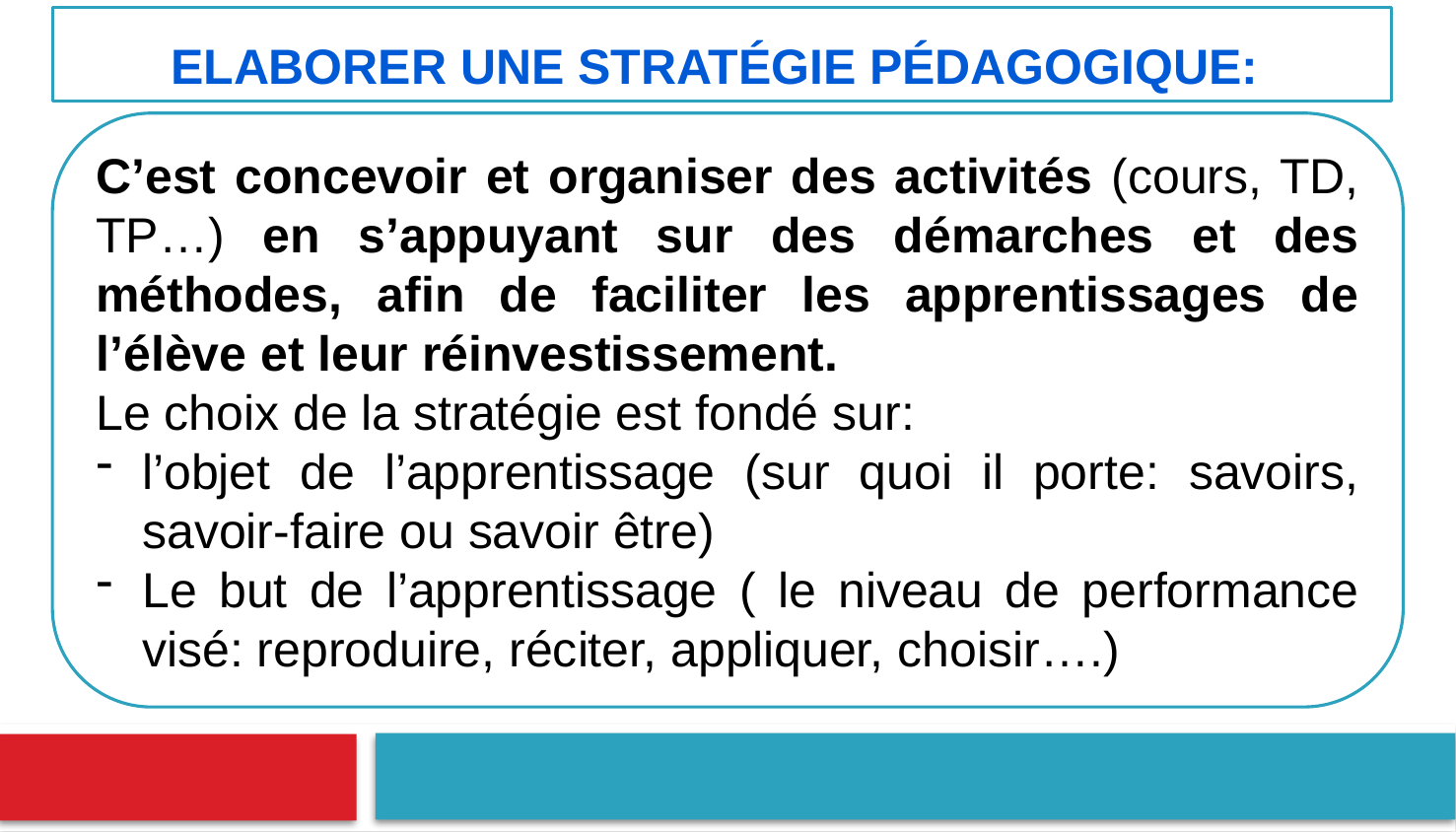

# Elaborer une stratégie pédagogique:

C’est concevoir et organiser des activités (cours, TD, TP…) en s’appuyant sur des démarches et des méthodes, afin de faciliter les apprentissages de l’élève et leur réinvestissement.
Le choix de la stratégie est fondé sur:
l’objet de l’apprentissage (sur quoi il porte: savoirs, savoir-faire ou savoir être)
Le but de l’apprentissage ( le niveau de performance visé: reproduire, réciter, appliquer, choisir….)